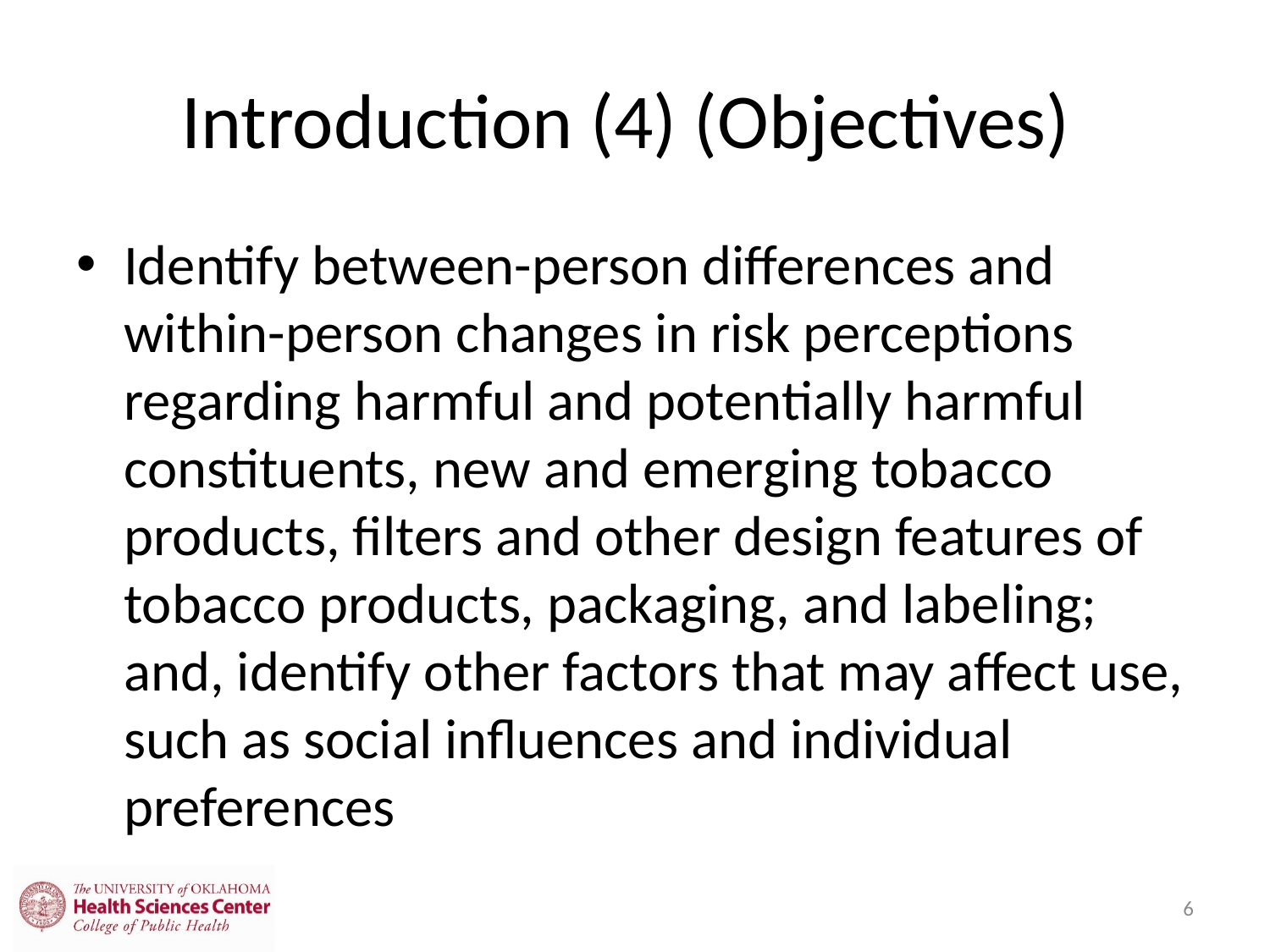

# Introduction (4) (Objectives)
Identify between-person differences and within-person changes in risk perceptions regarding harmful and potentially harmful constituents, new and emerging tobacco products, filters and other design features of tobacco products, packaging, and labeling; and, identify other factors that may affect use, such as social influences and individual preferences
6